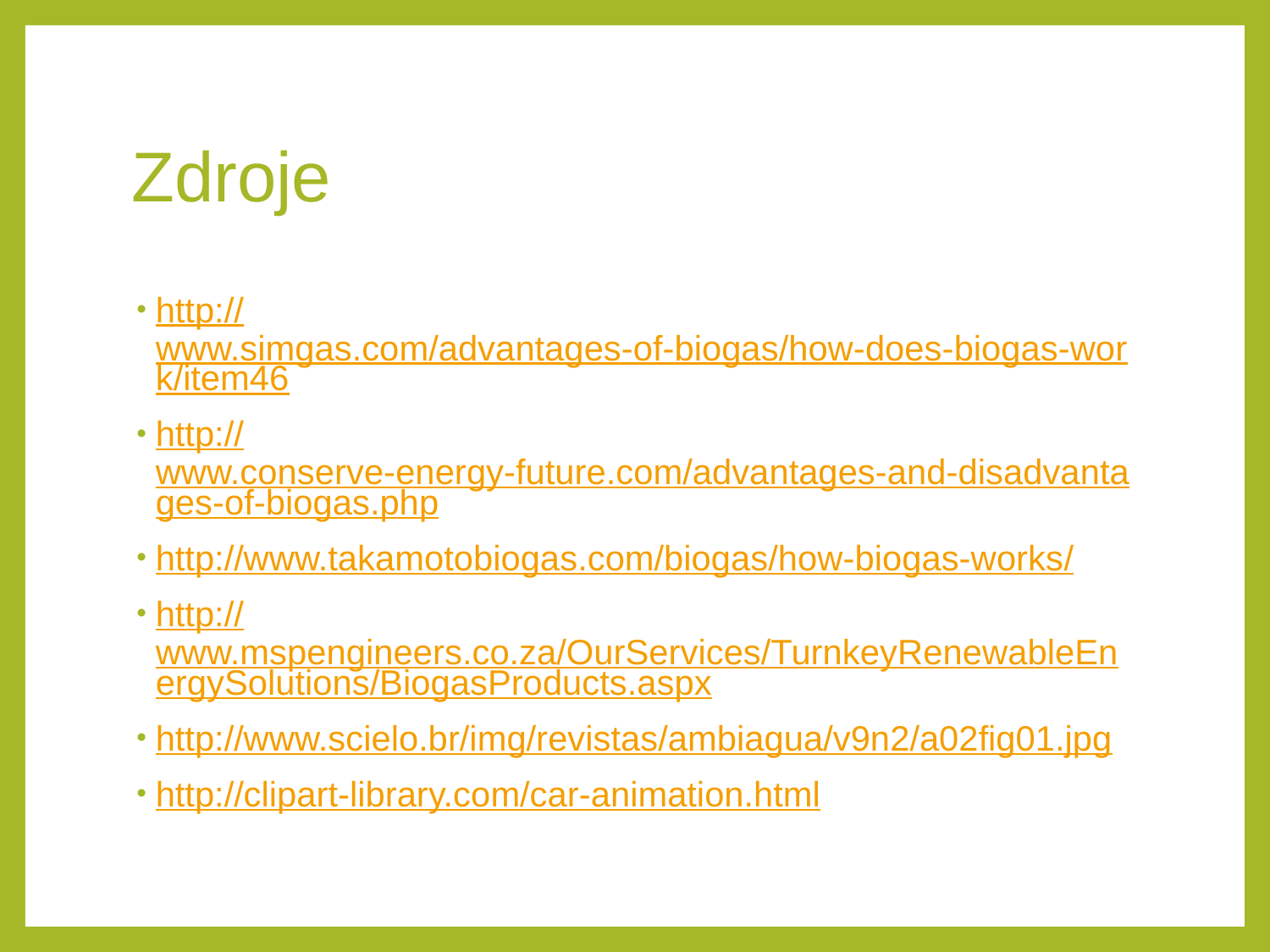

# Zdroje
http://www.simgas.com/advantages-of-biogas/how-does-biogas-work/item46
http://www.conserve-energy-future.com/advantages-and-disadvantages-of-biogas.php
http://www.takamotobiogas.com/biogas/how-biogas-works/
http://www.mspengineers.co.za/OurServices/TurnkeyRenewableEnergySolutions/BiogasProducts.aspx
http://www.scielo.br/img/revistas/ambiagua/v9n2/a02fig01.jpg
http://clipart-library.com/car-animation.html